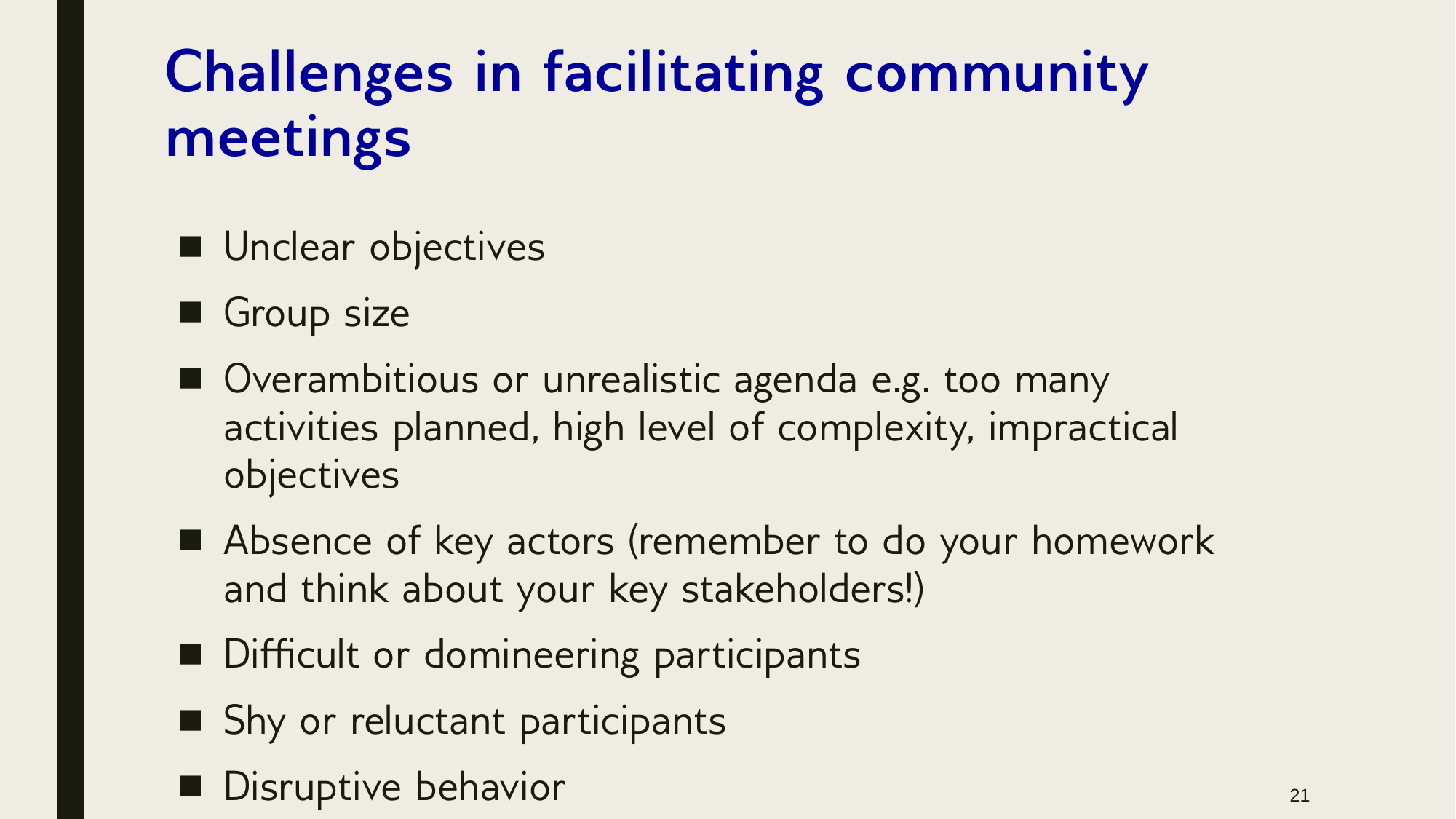

Challenges in facilitating community meetings
Unclear objectives
Group size
Overambitious or unrealistic agenda e.g. too many activities planned, high level of complexity, impractical objectives
Absence of key actors (remember to do your homework and think about your key stakeholders!)
Difficult or domineering participants
Shy or reluctant participants
Disruptive behavior

21